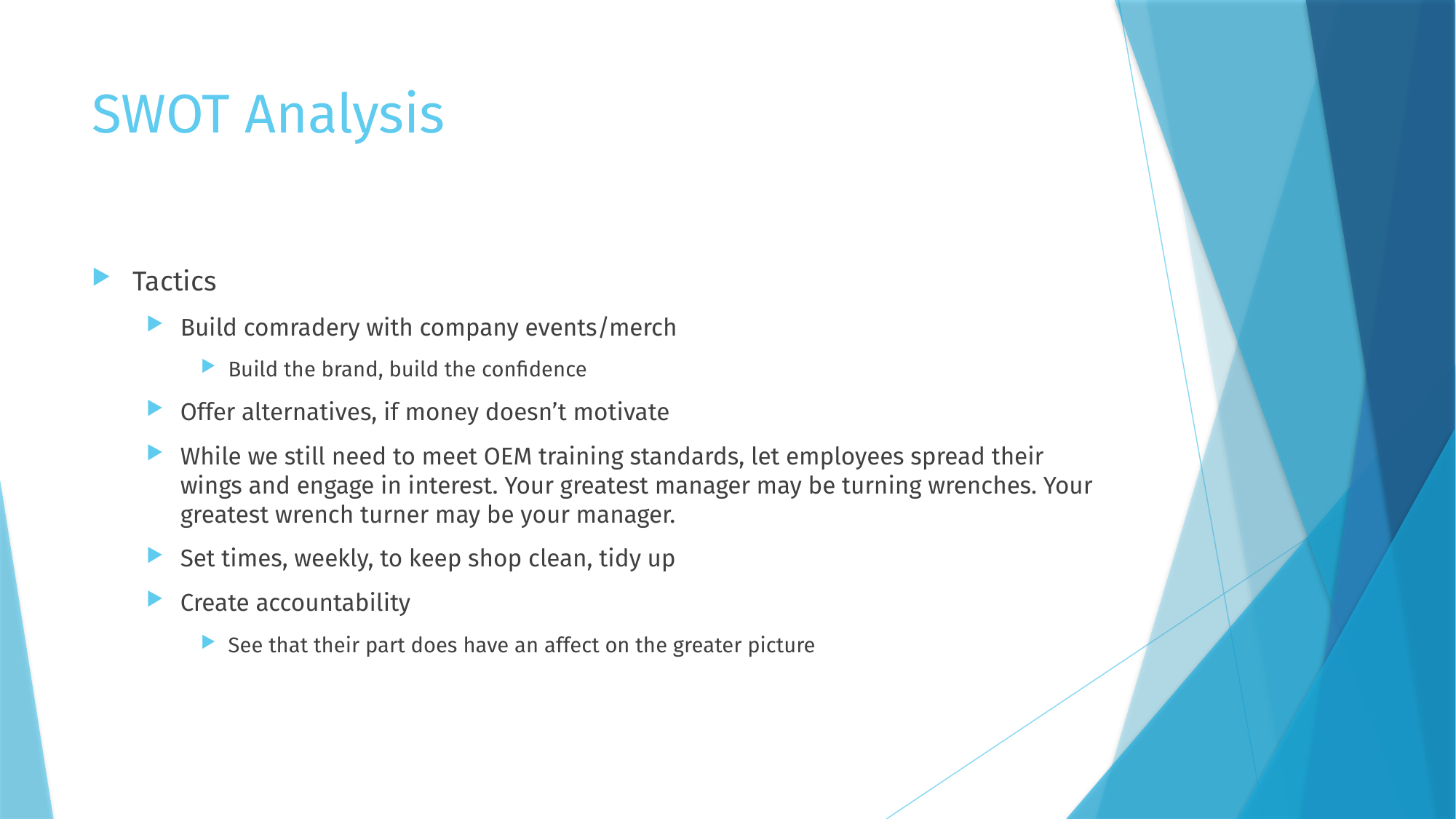

# SWOT Analysis
Tactics
Build comradery with company events/merch
Build the brand, build the confidence
Offer alternatives, if money doesn’t motivate
While we still need to meet OEM training standards, let employees spread their wings and engage in interest. Your greatest manager may be turning wrenches. Your greatest wrench turner may be your manager.
Set times, weekly, to keep shop clean, tidy up
Create accountability
See that their part does have an affect on the greater picture